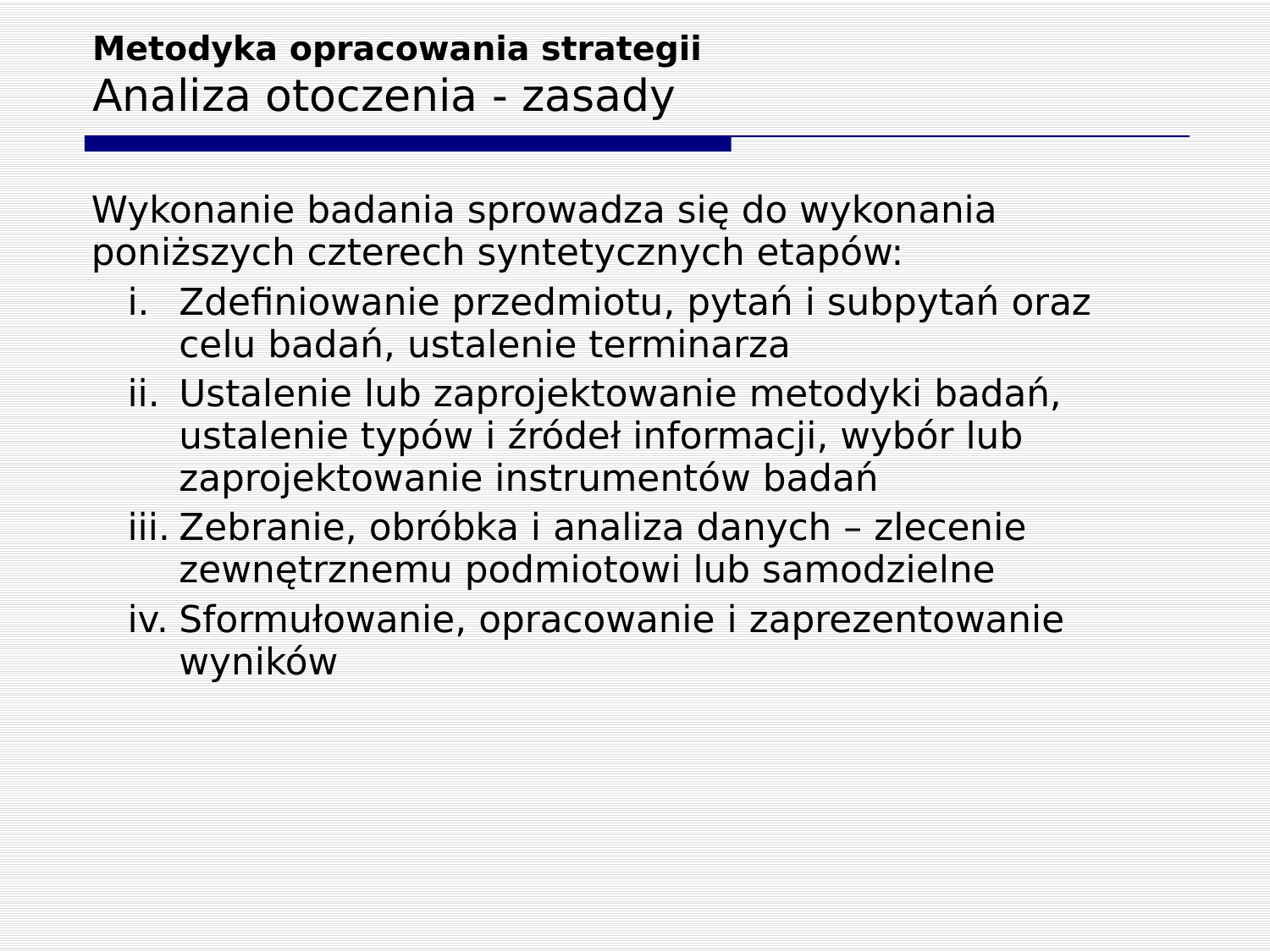

# Metodyka opracowania strategii Analiza otoczenia - zasady
Wykonanie badania sprowadza się do wykonania poniższych czterech syntetycznych etapów:
i.	Zdefiniowanie przedmiotu, pytań i subpytań oraz celu badań, ustalenie terminarza
ii.	Ustalenie lub zaprojektowanie metodyki badań, ustalenie typów i źródeł informacji, wybór lub zaprojektowanie instrumentów badań
iii.	Zebranie, obróbka i analiza danych – zlecenie zewnętrznemu podmiotowi lub samodzielne
iv.	Sformułowanie, opracowanie i zaprezentowanie wyników